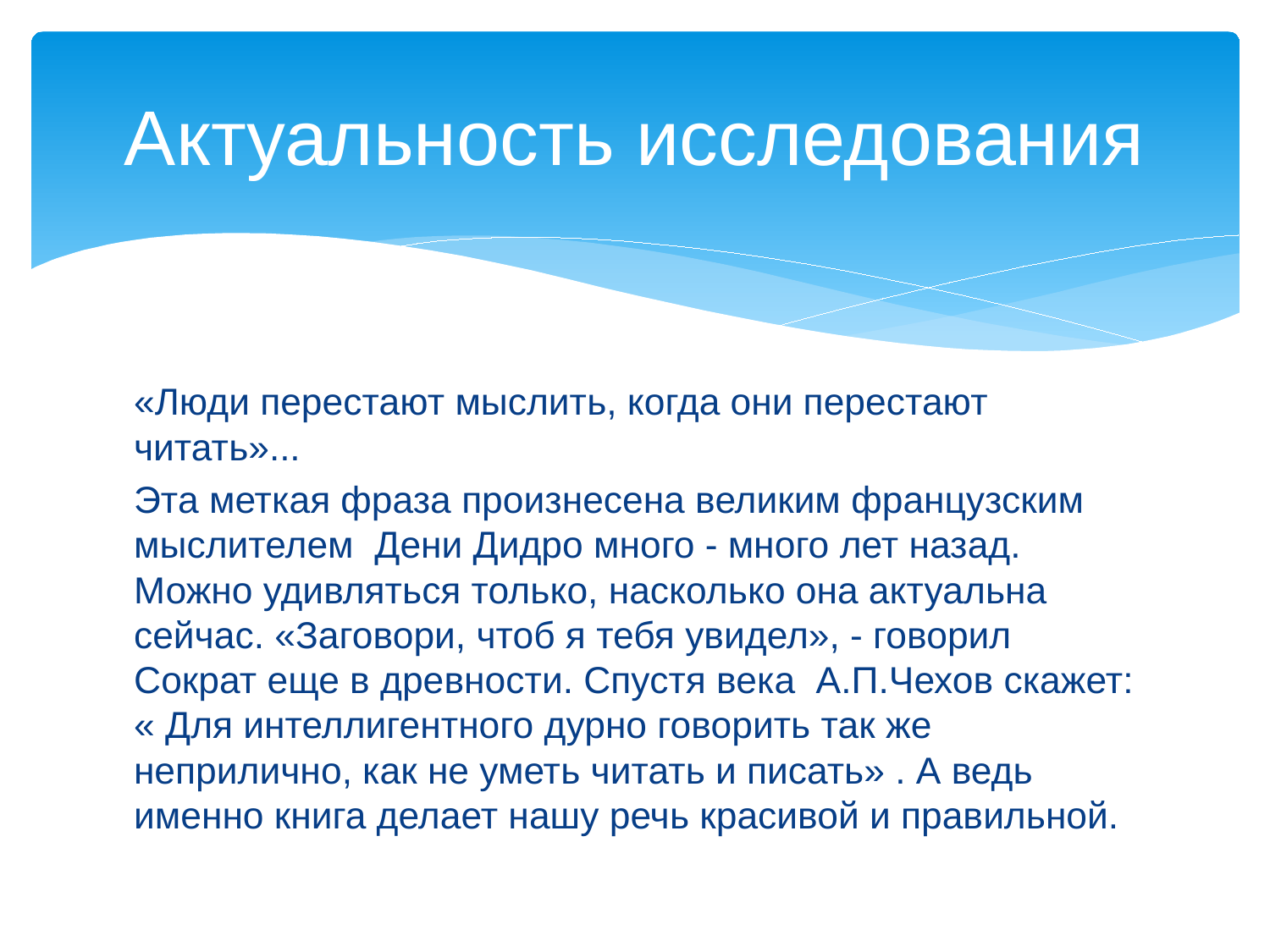

# Актуальность исследования
«Люди перестают мыслить, когда они перестают читать»...
Эта меткая фраза произнесена великим французским мыслителем  Дени Дидро много - много лет назад. Можно удивляться только, насколько она актуальна сейчас. «Заговори, чтоб я тебя увидел», - говорил Сократ еще в древности. Спустя века  А.П.Чехов скажет: « Для интеллигентного дурно говорить так же неприлично, как не уметь читать и писать» . А ведь именно книга делает нашу речь красивой и правильной.